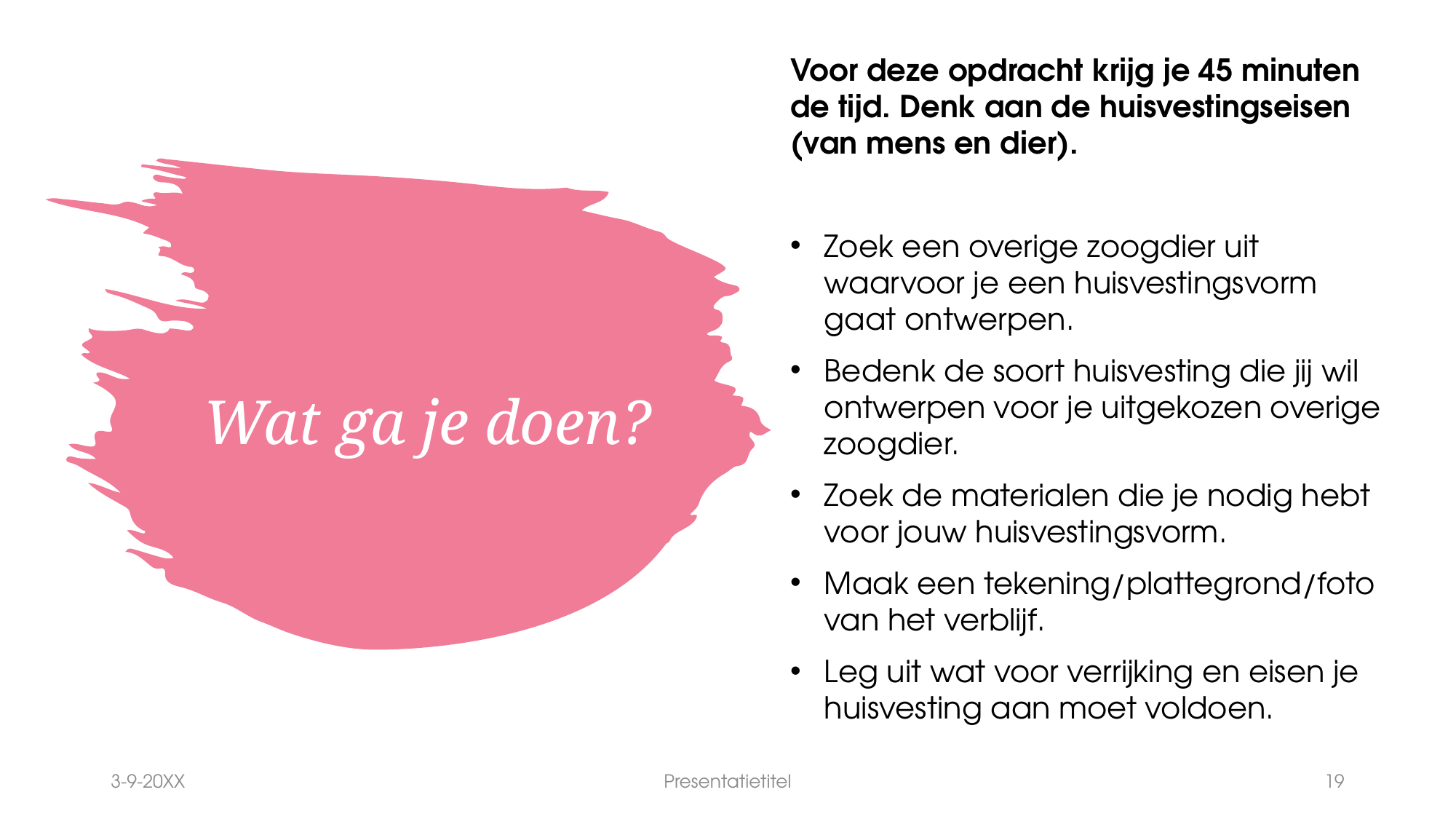

Voor deze opdracht krijg je 45 minuten de tijd. Denk aan de huisvestingseisen (van mens en dier).

Zoek een overige zoogdier uit waarvoor je een huisvestingsvorm gaat ontwerpen.
Bedenk de soort huisvesting die jij wil ontwerpen voor je uitgekozen overige zoogdier.
Zoek de materialen die je nodig hebt voor jouw huisvestingsvorm.
Maak een tekening/plattegrond/foto van het verblijf.
Leg uit wat voor verrijking en eisen je huisvesting aan moet voldoen.
# Wat ga je doen?
3-9-20XX
Presentatietitel
19